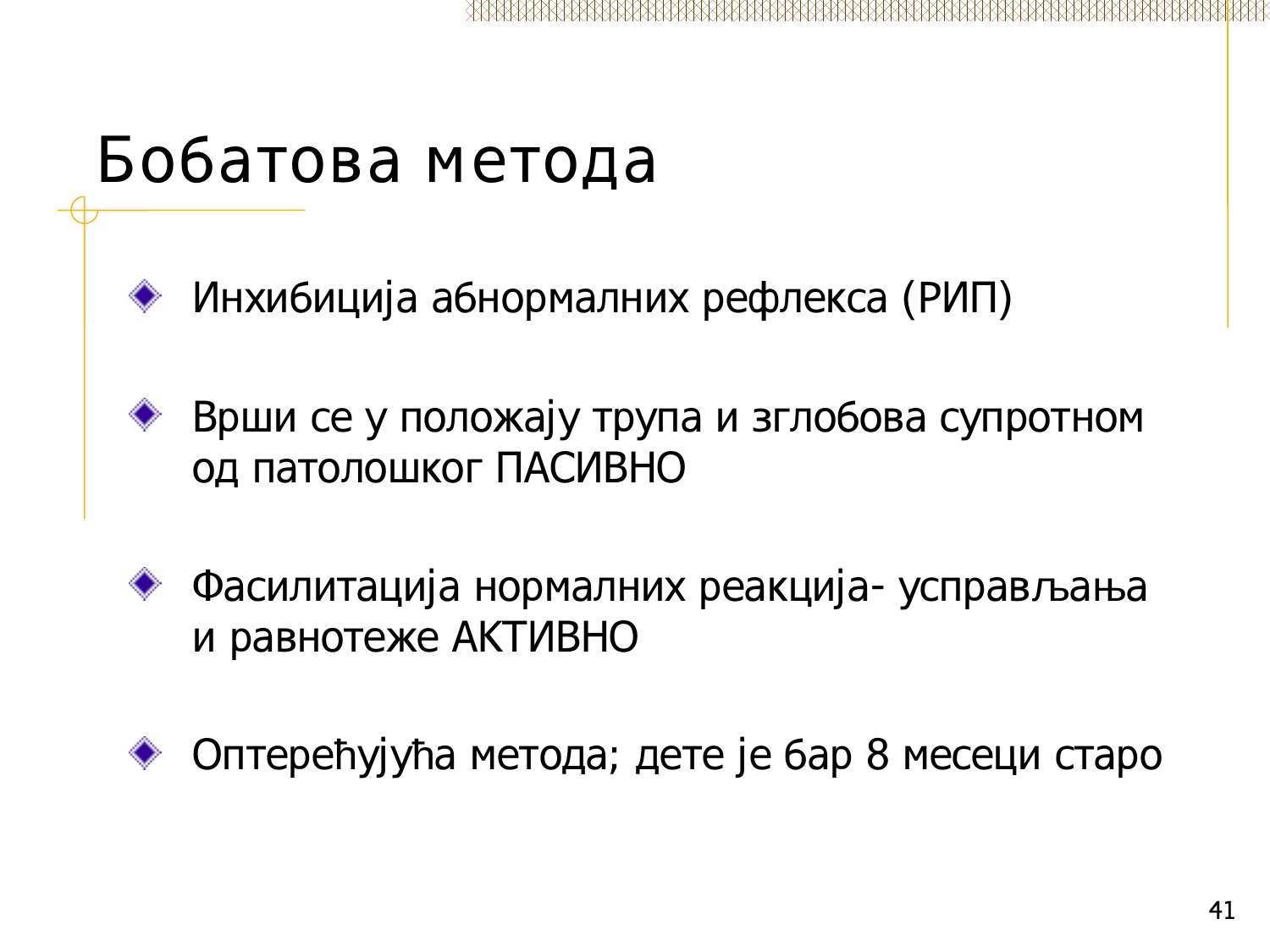

# Бобатова метода
Инхибиција абнормалних рефлекса (РИП)

Врши се у положају трупа и зглобова супротном од патолошког ПАСИВНО

Фасилитација нормалних реакција- усправљања и равнотеже АКТИВНО

Оптерећујућа метода; дете је бар 8 месеци старо

41